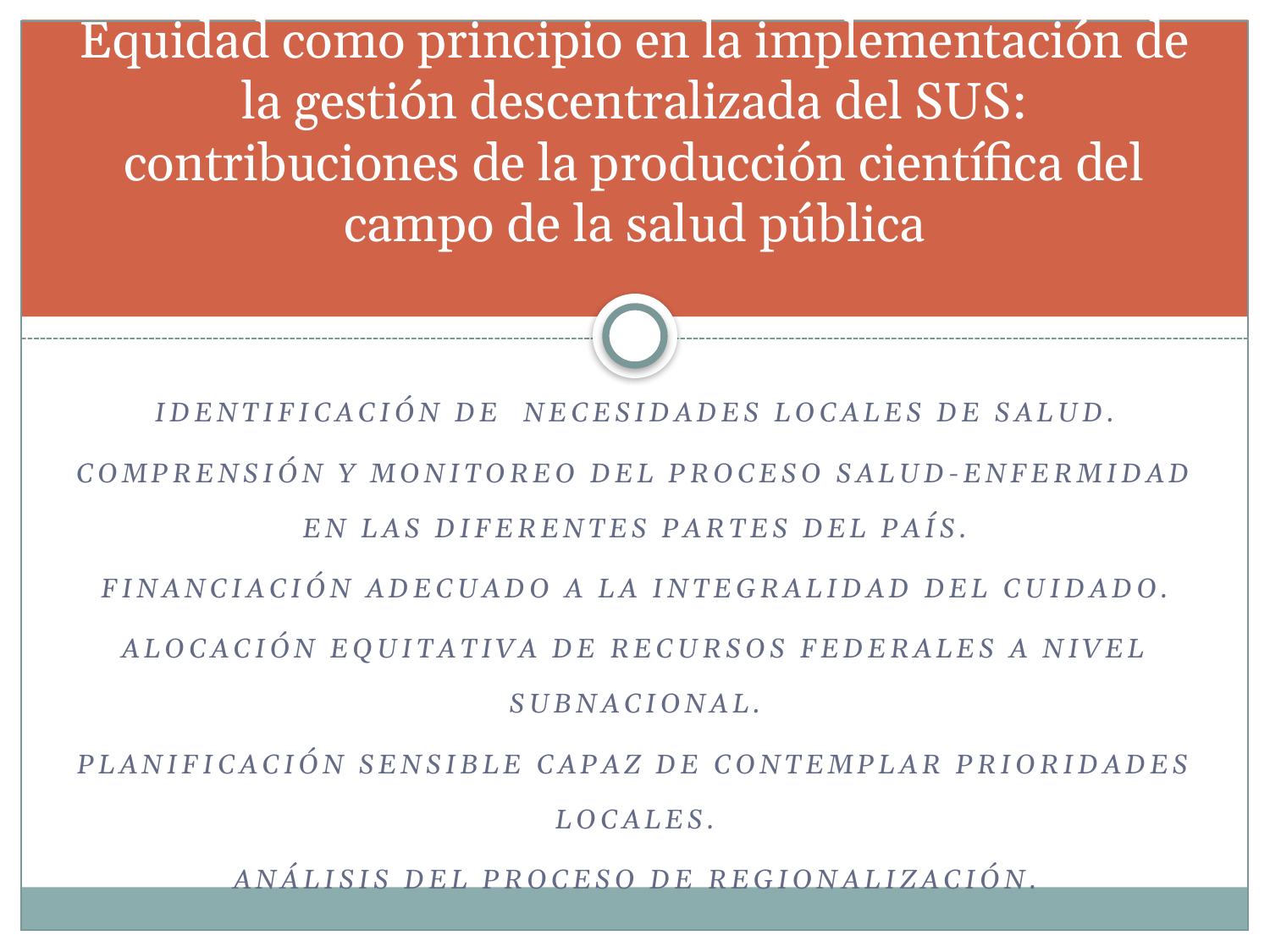

# Equidad como principio en la implementación de la gestión descentralizada del SUS: contribuciones de la producción científica del campo de la salud pública
Identificación de  necesidades locales de salud.
Comprensión y monitoreo del proceso salud-enfermidad en las diferentes partes del país.
Financiación adecuado a la integralidad del cuidado.
Alocación equitativa de recursos federales a nivel subnacional.
Planificación sensible capaz de contemplar prioridades locales.
Análisis del proceso de regionalización.